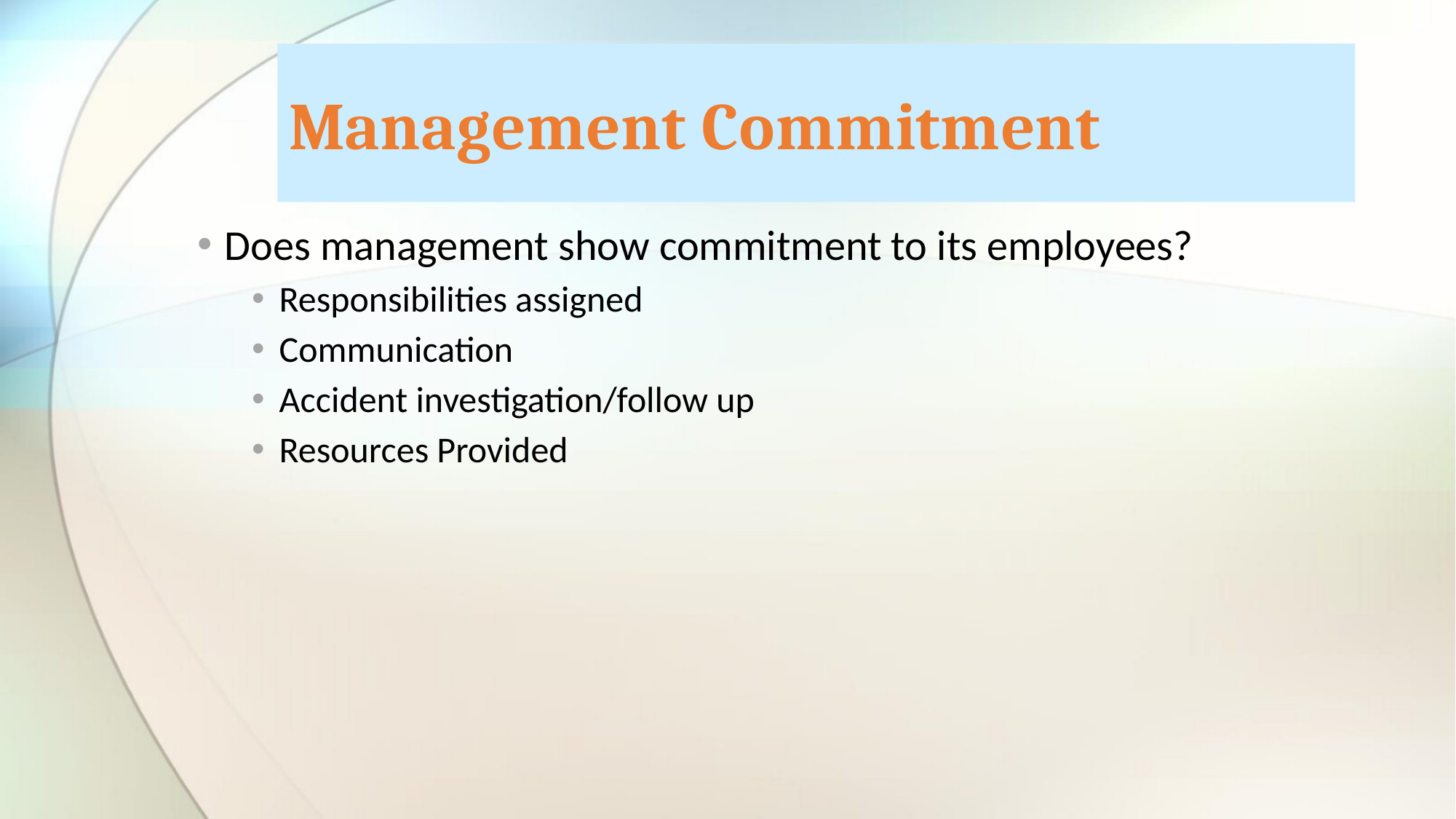

# Management Commitment
Does management show commitment to its employees?
Responsibilities assigned
Communication
Accident investigation/follow up
Resources Provided